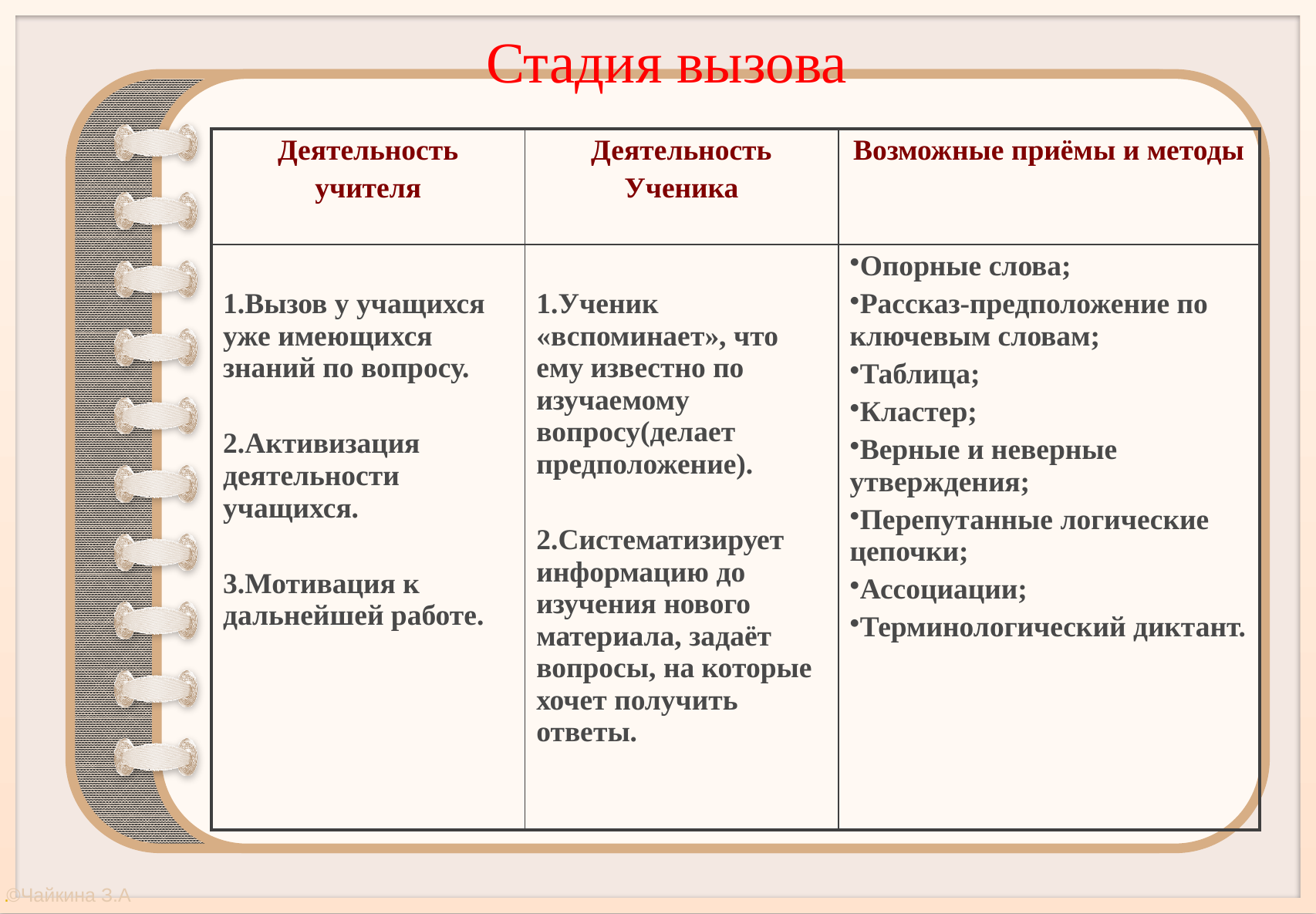

Стадия вызова
| Деятельность учителя | Деятельность Ученика | Возможные приёмы и методы |
| --- | --- | --- |
| 1.Вызов у учащихся уже имеющихся знаний по вопросу. 2.Активизация деятельности учащихся. 3.Мотивация к дальнейшей работе. | 1.Ученик «вспоминает», что ему известно по изучаемому вопросу(делает предположение). 2.Систематизирует информацию до изучения нового материала, задаёт вопросы, на которые хочет получить ответы. | Опорные слова; Рассказ-предположение по ключевым словам; Таблица; Кластер; Верные и неверные утверждения; Перепутанные логические цепочки; Ассоциации; Терминологический диктант. |